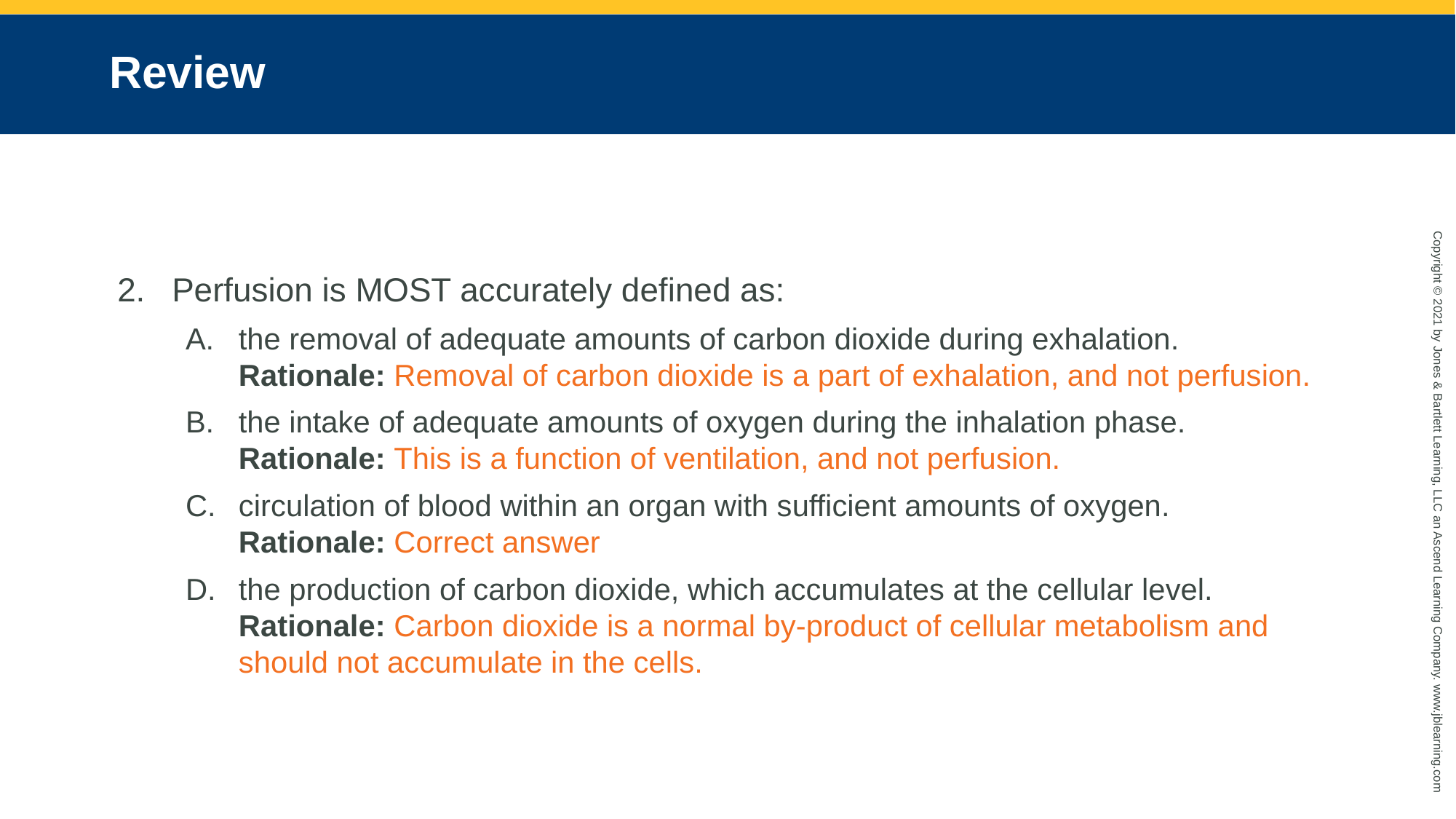

# Review
Perfusion is MOST accurately defined as:
the removal of adequate amounts of carbon dioxide during exhalation.
Rationale: Removal of carbon dioxide is a part of exhalation, and not perfusion.
the intake of adequate amounts of oxygen during the inhalation phase.
Rationale: This is a function of ventilation, and not perfusion.
circulation of blood within an organ with sufficient amounts of oxygen.
Rationale: Correct answer
the production of carbon dioxide, which accumulates at the cellular level.
Rationale: Carbon dioxide is a normal by-product of cellular metabolism and should not accumulate in the cells.